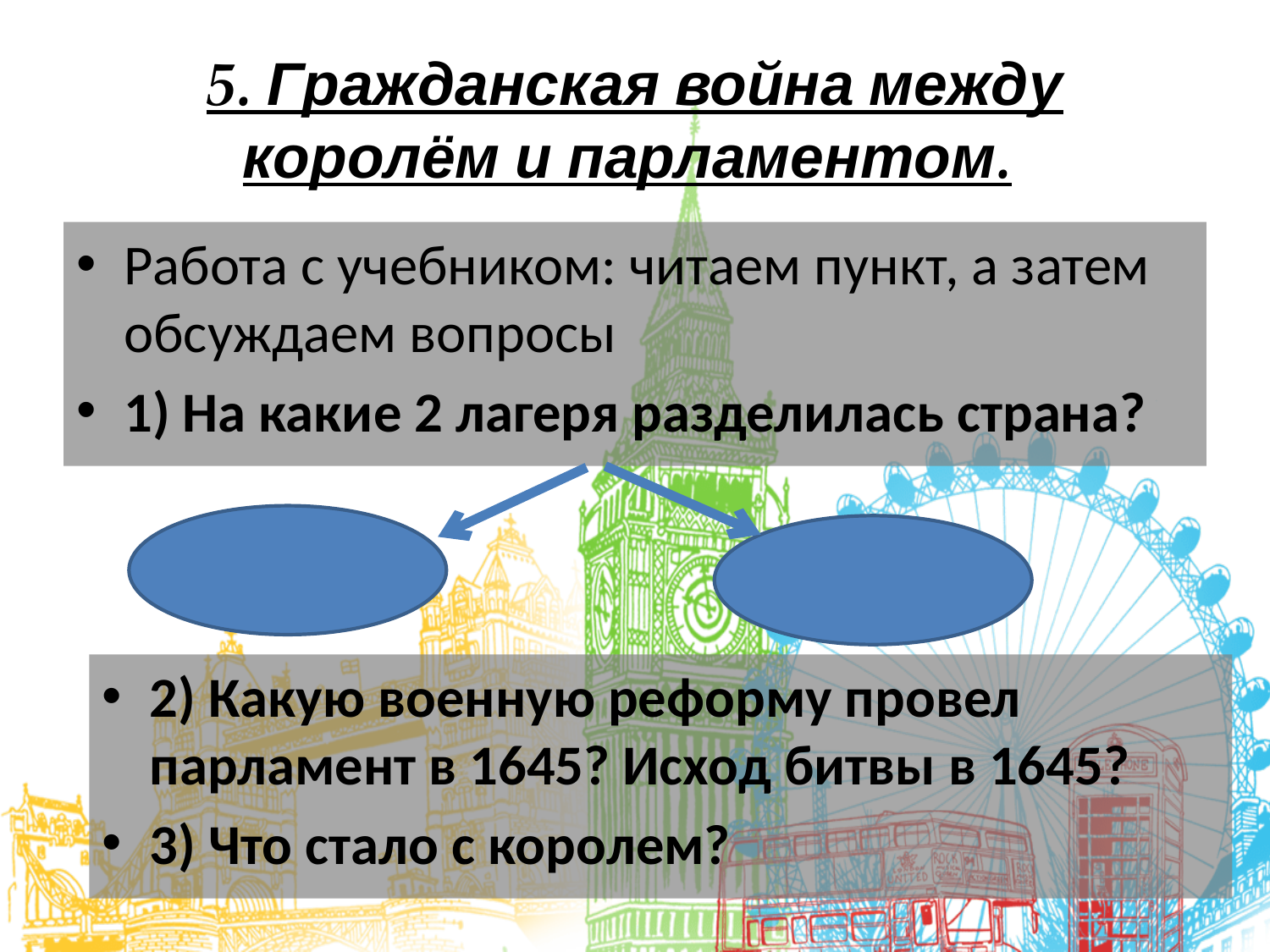

# 5. Гражданская война между королём и парламентом.
Работа с учебником: читаем пункт, а затем обсуждаем вопросы
1) На какие 2 лагеря разделилась страна?

2) Какую военную реформу провел парламент в 1645? Исход битвы в 1645?
3) Что стало с королем?